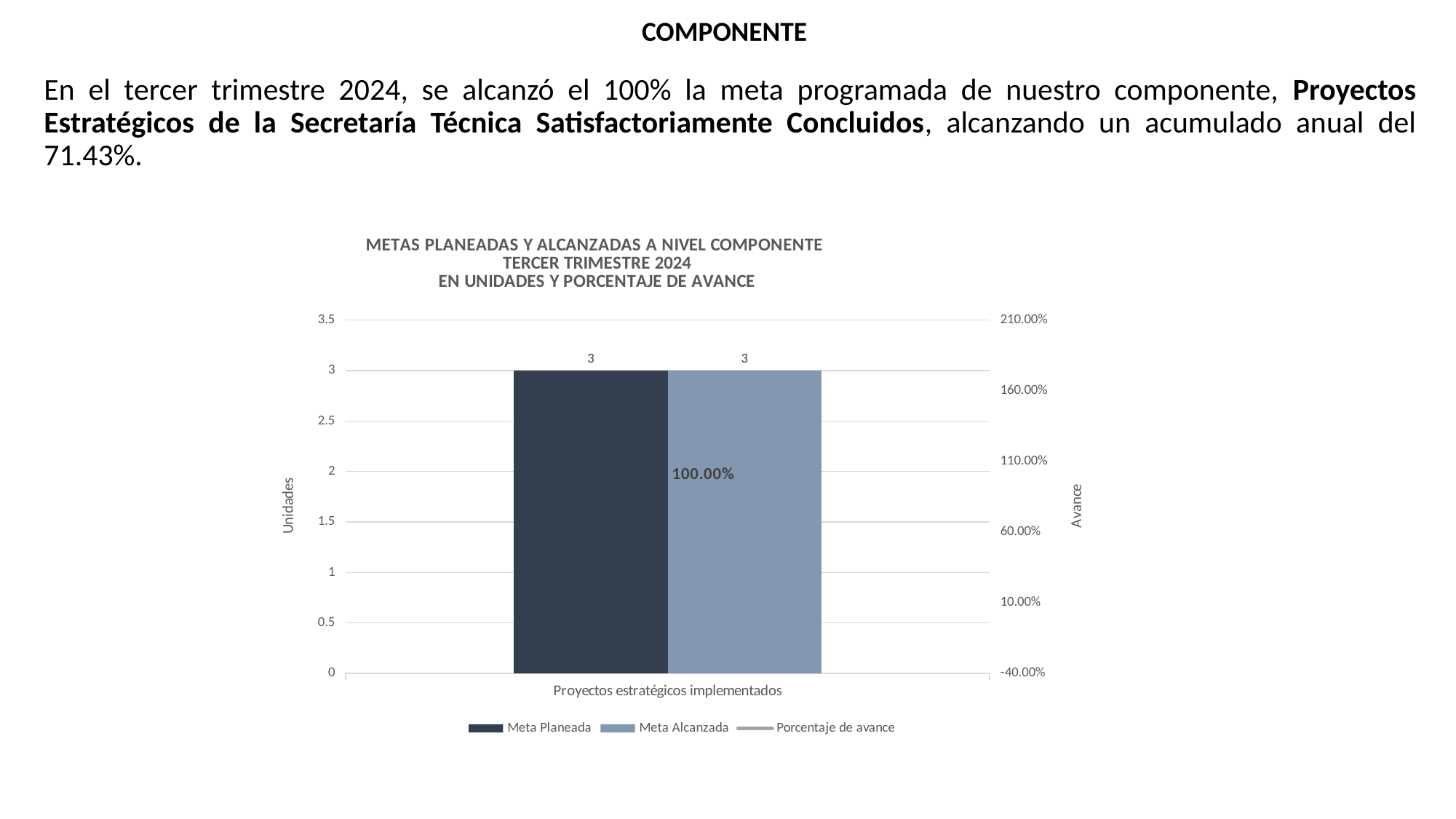

COMPONENTE
En el tercer trimestre 2024, se alcanzó el 100% la meta programada de nuestro componente, Proyectos Estratégicos de la Secretaría Técnica Satisfactoriamente Concluidos, alcanzando un acumulado anual del 71.43%.

### Chart: METAS PLANEADAS Y ALCANZADAS A NIVEL COMPONENTE
TERCER TRIMESTRE 2024
EN UNIDADES Y PORCENTAJE DE AVANCE

| Category | Meta Planeada | Meta Alcanzada |  |
|---|---|---|---|
| Proyectos estratégicos implementados | 3.0 | 3.0 | 1.0 |